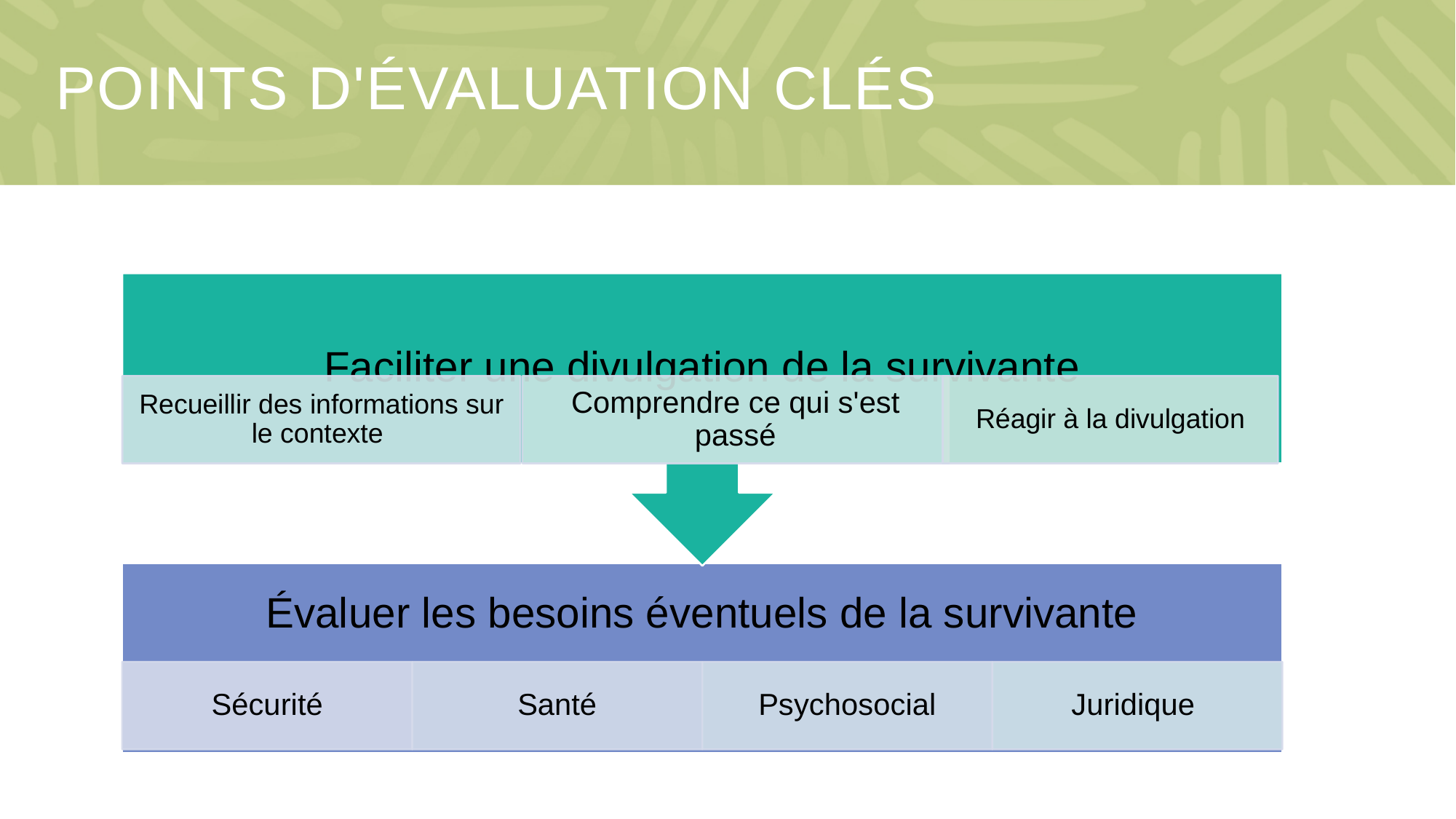

# Points d'évaluation clés
Évaluer les besoins éventuels de la survivante
Sécurité
Santé
Psychosocial
Juridique
Faciliter une divulgation de la survivante
Recueillir des informations sur le contexte
Comprendre ce qui s'est passé
Réagir à la divulgation